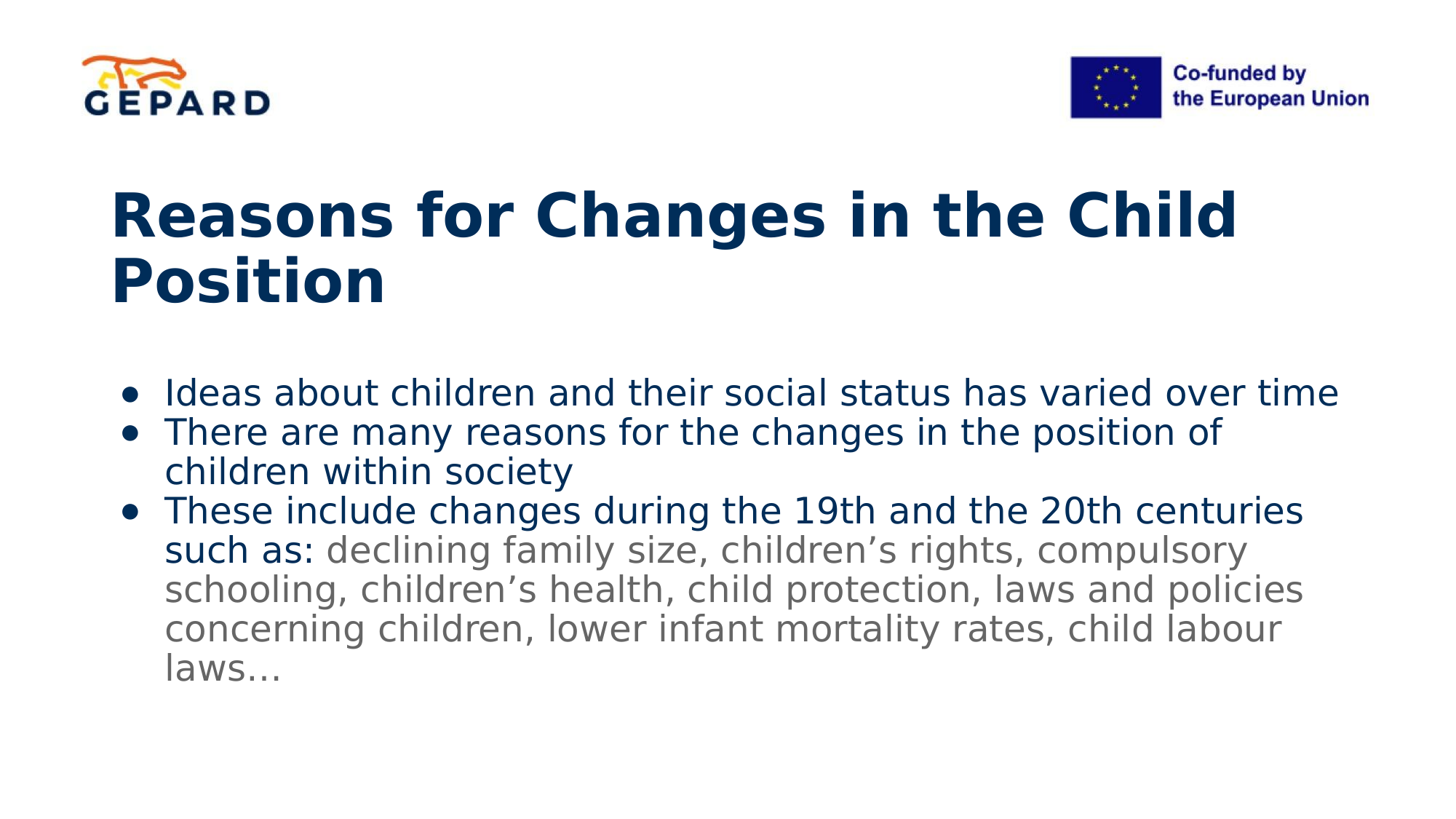

# Reasons for Changes in the Child Position
Ideas about children and their social status has varied over time
There are many reasons for the changes in the position of children within society
These include changes during the 19th and the 20th centuries such as: declining family size, children’s rights, compulsory schooling, children’s health, child protection, laws and policies concerning children, lower infant mortality rates, child labour laws…